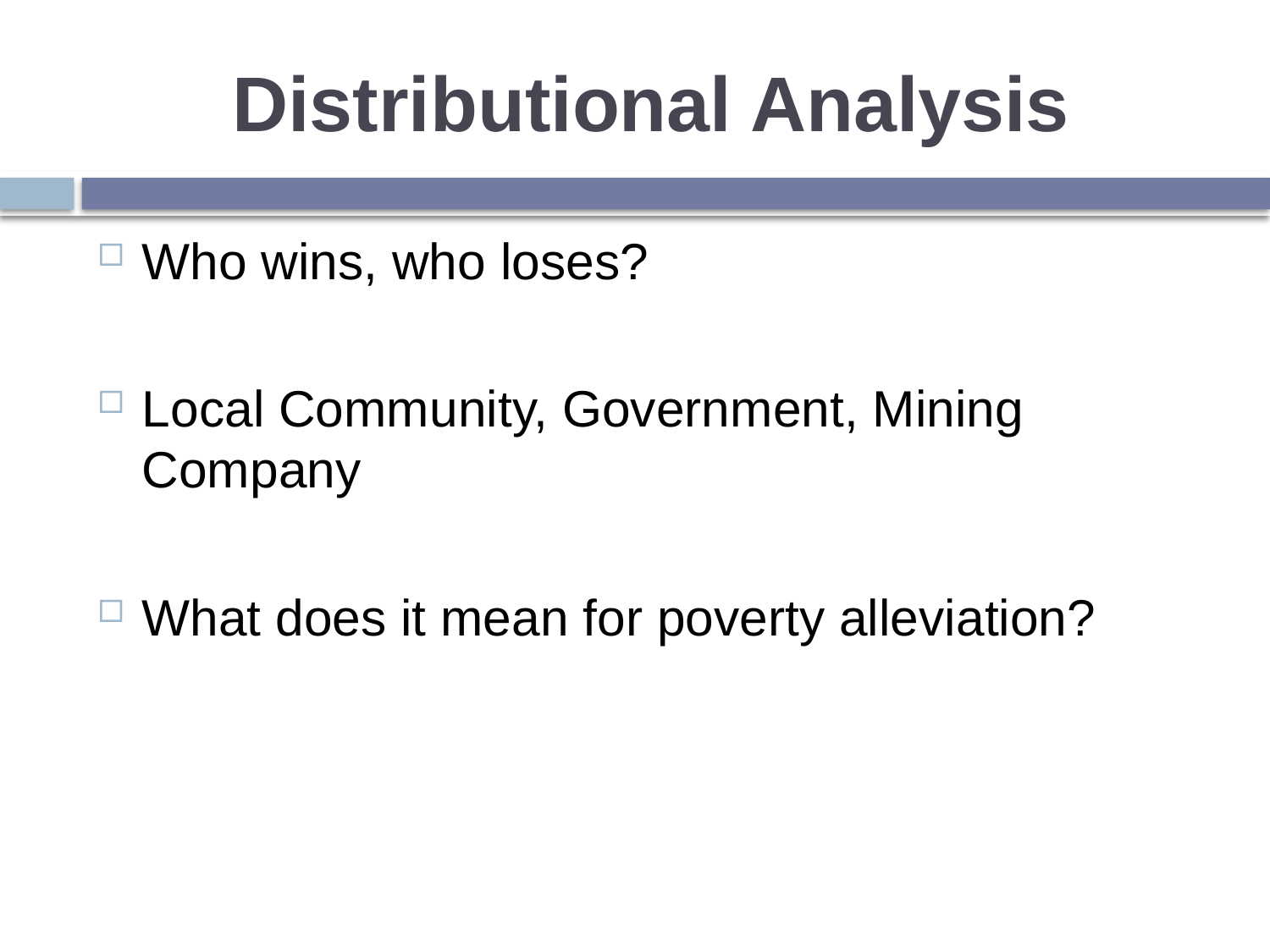

# Distributional Analysis
Who wins, who loses?

Local Community, Government, Mining Company

What does it mean for poverty alleviation?